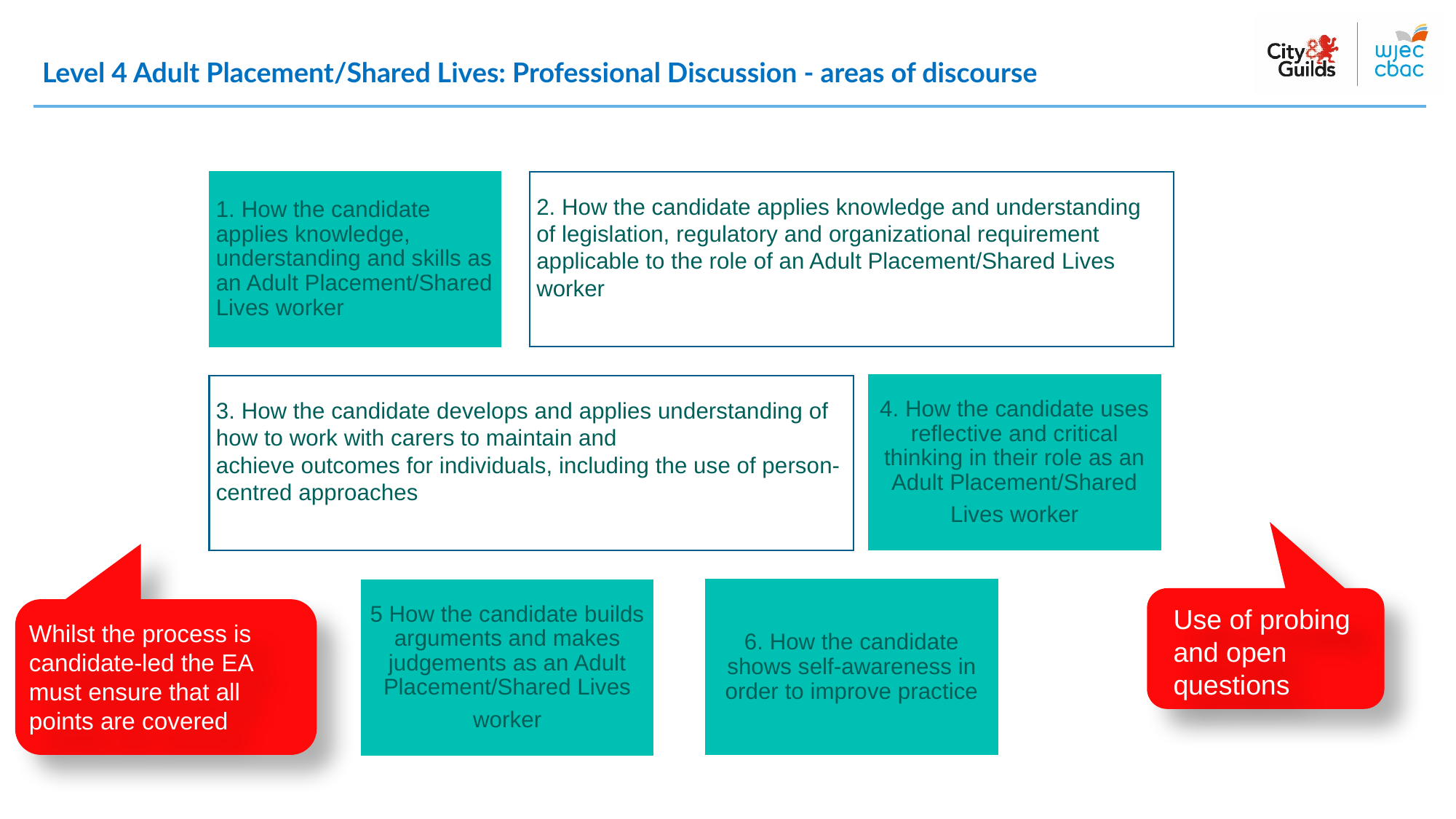

Level 4 Adult Placement/Shared Lives: Professional Discussion - areas of discourse
1. How the candidate applies knowledge, understanding and skills as an Adult Placement/Shared Lives worker
2. How the candidate applies knowledge and understanding of legislation, regulatory and organizational requirement applicable to the role of an Adult Placement/Shared Lives worker

3. How the candidate develops and applies understanding of how to work with carers to maintain and
achieve outcomes for individuals, including the use of person-centred approaches

5 How the candidate builds arguments and makes judgements as an Adult Placement/Shared Lives
worker
4. How the candidate uses reflective and critical thinking in their role as an Adult Placement/Shared
Lives worker
6. How the candidate shows self-awareness in order to improve practice

Use of probing and open questions

Whilst the process is candidate-led the EA must ensure that all points are covered